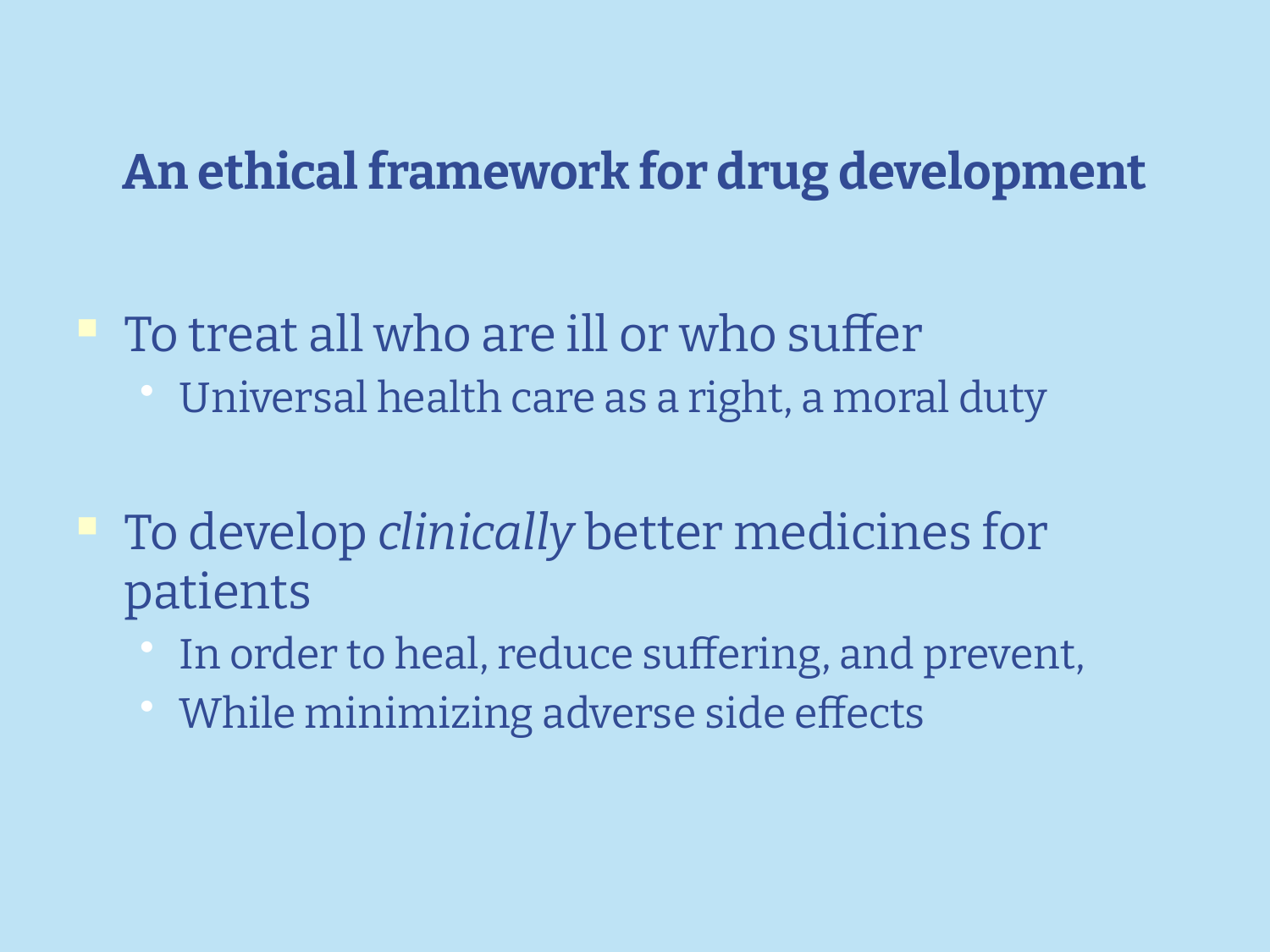

# An ethical framework for drug development
To treat all who are ill or who suffer
Universal health care as a right, a moral duty

To develop clinically better medicines for patients
In order to heal, reduce suffering, and prevent,
While minimizing adverse side effects